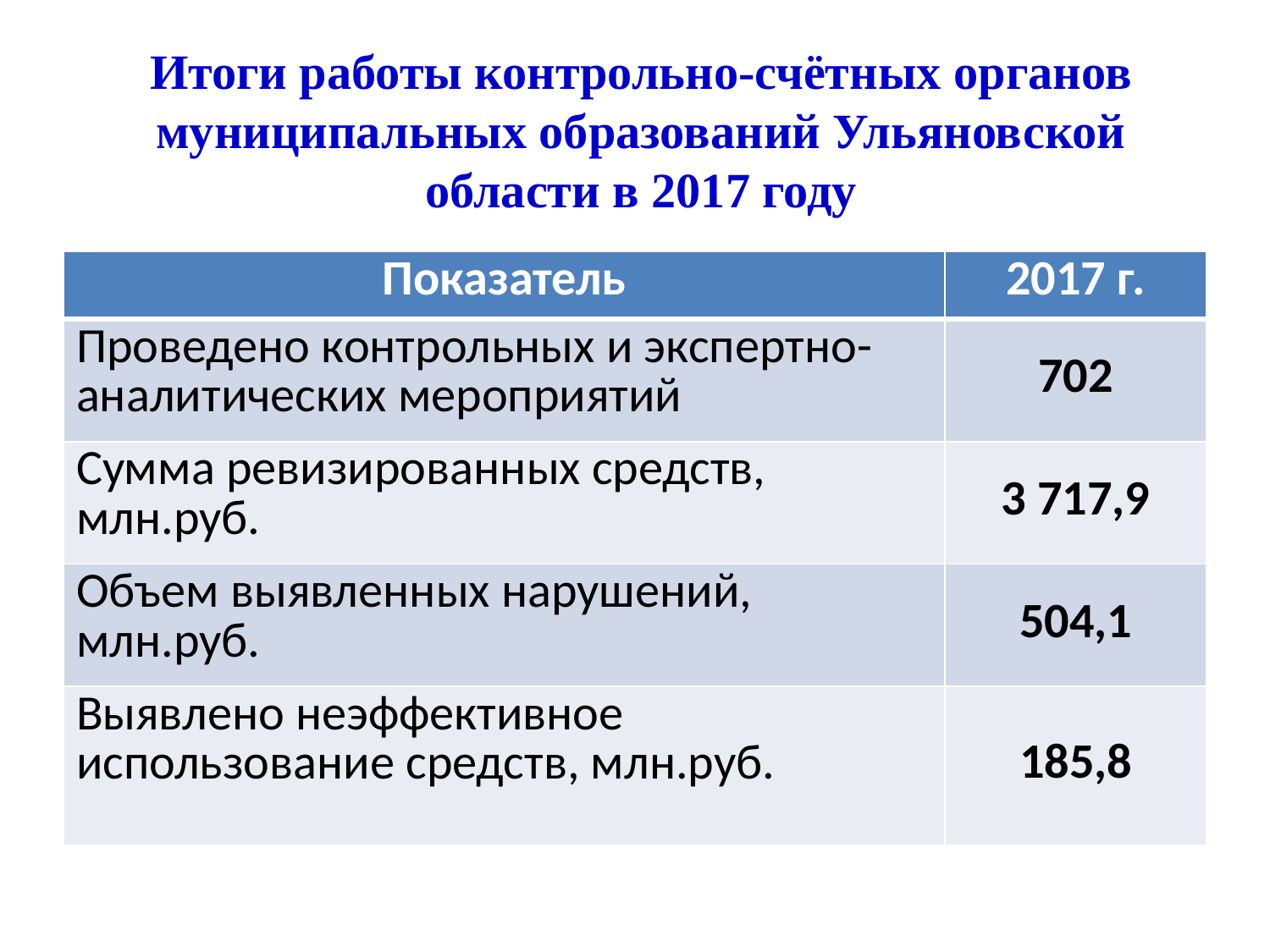

# Итоги работы контрольно-счётных органов муниципальных образований Ульяновской области в 2017 году
| Показатель | 2017 г. |
| --- | --- |
| Проведено контрольных и экспертно-аналитических мероприятий | 702 |
| Сумма ревизированных средств, млн.руб. | 3 717,9 |
| Объем выявленных нарушений, млн.руб. | 504,1 |
| Выявлено неэффективное использование средств, млн.руб. | 185,8 |